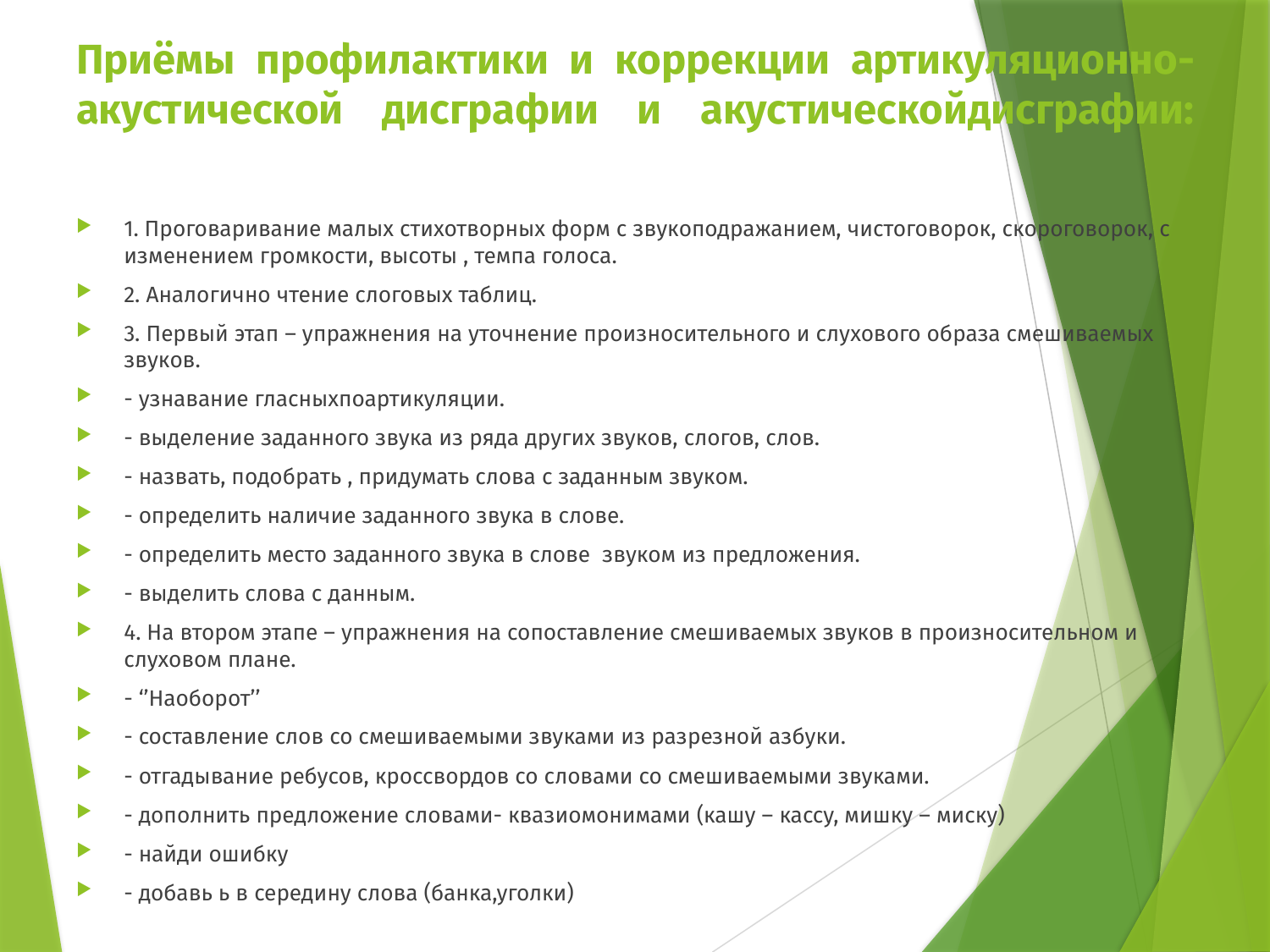

# Приёмы профилактики и коррекции артикуляционно-акустической дисграфии и акустическойдисграфии:
1. Проговаривание малых стихотворных форм с звукоподражанием, чистоговорок, скороговорок, с изменением громкости, высоты , темпа голоса.
2. Аналогично чтение слоговых таблиц.
3. Первый этап – упражнения на уточнение произносительного и слухового образа смешиваемых звуков.
- узнавание гласныхпоартикуляции.
- выделение заданного звука из ряда других звуков, слогов, слов.
- назвать, подобрать , придумать слова с заданным звуком.
- определить наличие заданного звука в слове.
- определить место заданного звука в слове  звуком из предложения.
- выделить слова с данным.
4. На втором этапе – упражнения на сопоставление смешиваемых звуков в произносительном и слуховом плане.
- ‘’Наоборот’’
- составление слов со смешиваемыми звуками из разрезной азбуки.
- отгадывание ребусов, кроссвордов со словами со смешиваемыми звуками.
- дополнить предложение словами- квазиомонимами (кашу – кассу, мишку – миску)
- найди ошибку
- добавь ь в середину слова (банка,уголки)